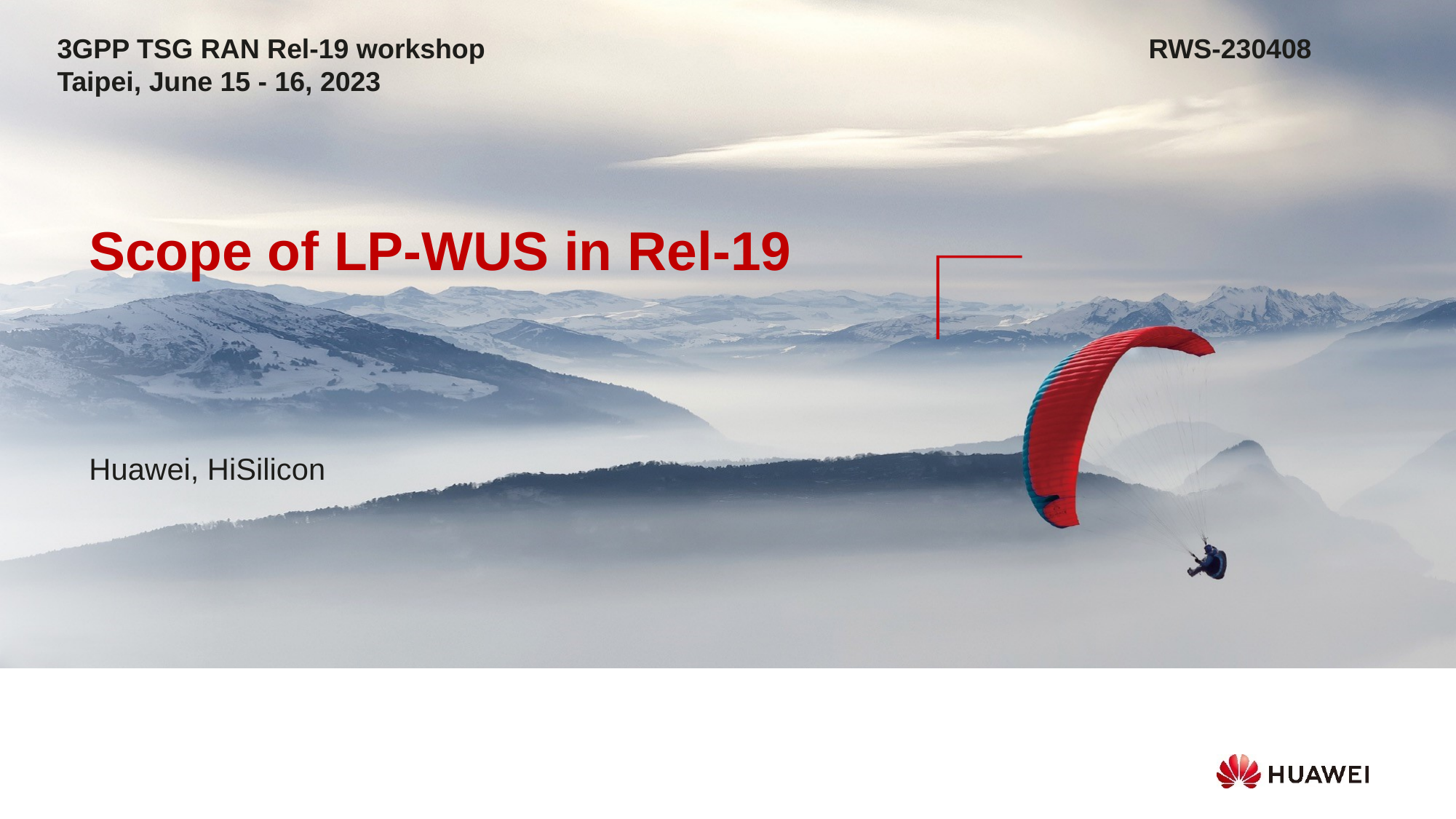

3GPP TSG RAN Rel-19 workshop							RWS-230408
Taipei, June 15 - 16, 2023
Scope of LP-WUS in Rel-19
Huawei, HiSilicon